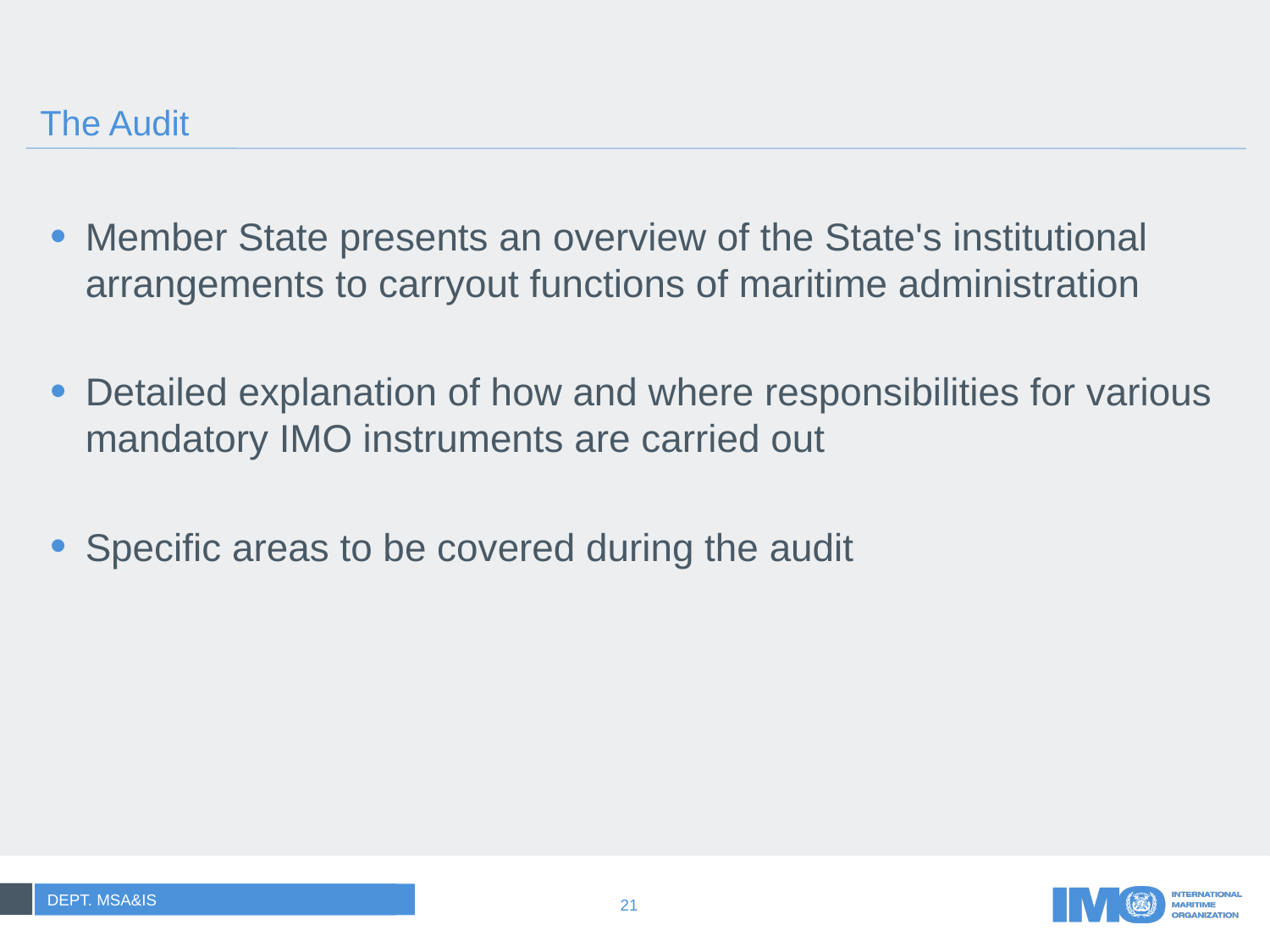

# The Audit
Member State presents an overview of the State's institutional arrangements to carryout functions of maritime administration

Detailed explanation of how and where responsibilities for various mandatory IMO instruments are carried out

Specific areas to be covered during the audit